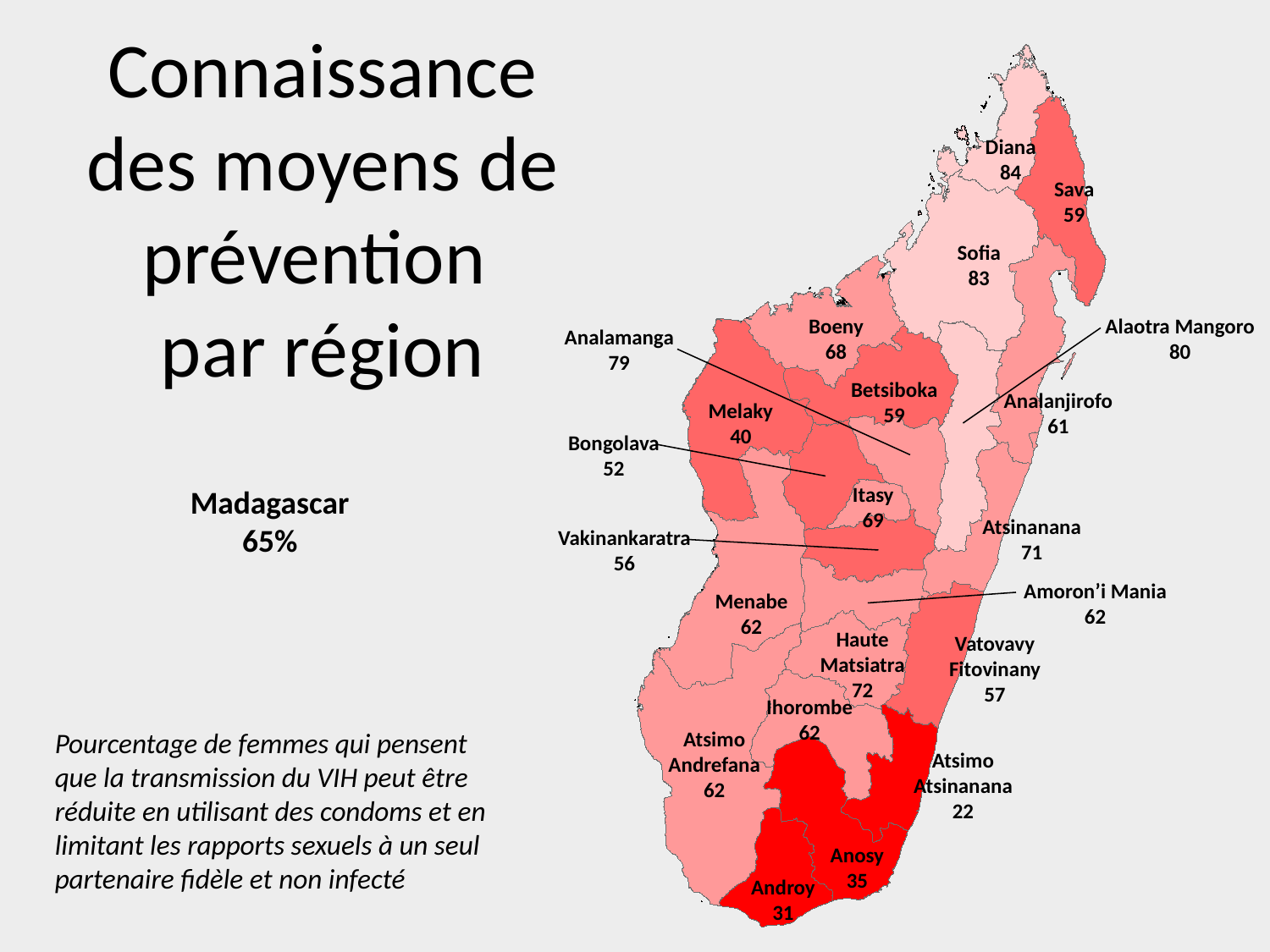

# Connaissance des moyens de prévention par région
Diana
84
Sava
59
Sofia
83
Boeny
68
Alaotra Mangoro
80
Analamanga
79
Betsiboka
59
Analanjirofo
61
Melaky
40
Bongolava
52
Itasy
69
Madagascar
65%
Atsinanana
71
Vakinankaratra
56
Amoron’i Mania
62
Menabe
62
Haute
Matsiatra
72
Vatovavy
Fitovinany
57
Ihorombe
62
Pourcentage de femmes qui pensent que la transmission du VIH peut être réduite en utilisant des condoms et en limitant les rapports sexuels à un seul partenaire fidèle et non infecté
Atsimo
Andrefana
62
Atsimo
Atsinanana
22
Anosy
35
Androy
31